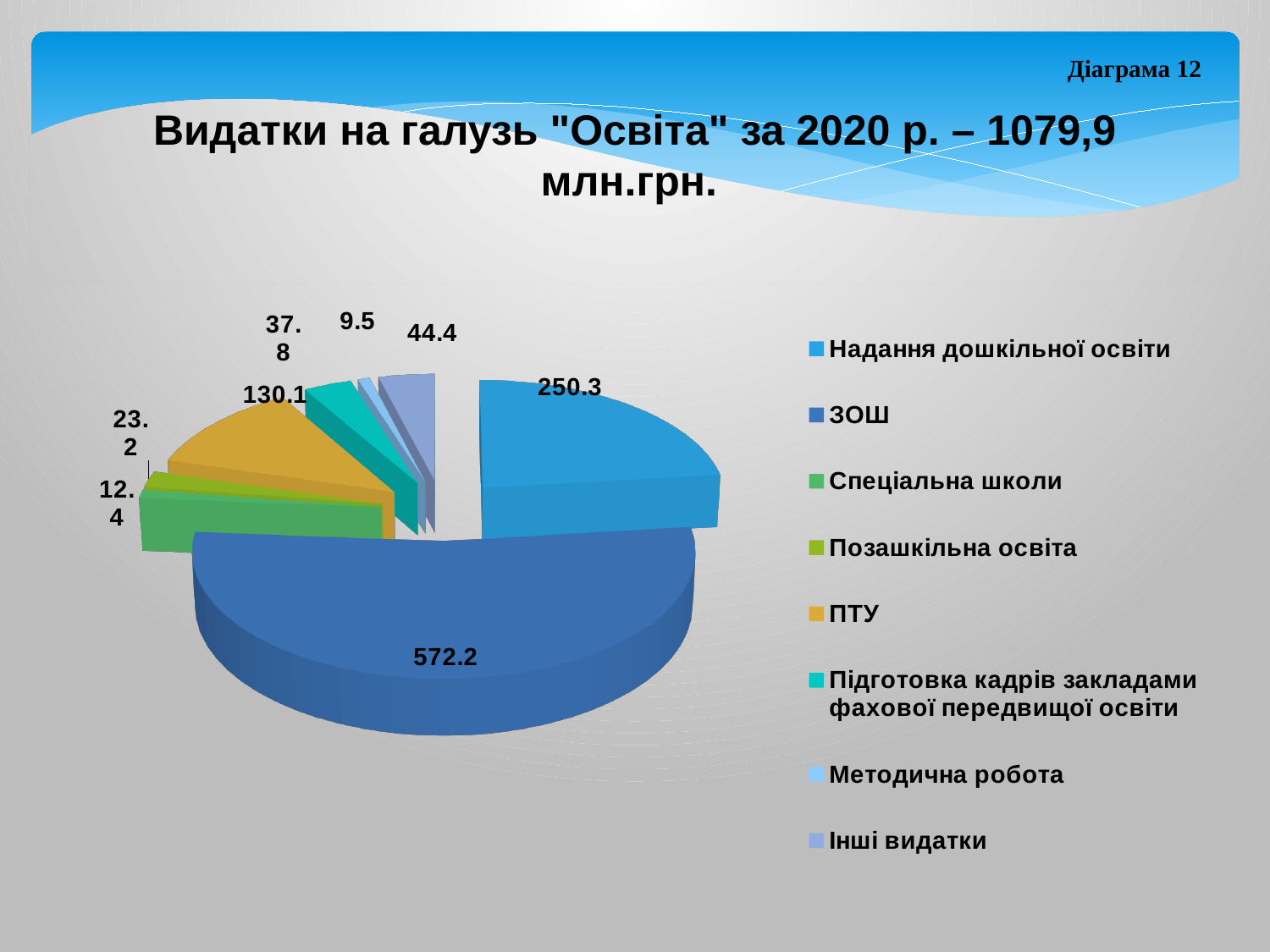

Діаграма 12
Видатки на галузь "Освіта" за 2020 р. – 1079,9 млн.грн.

[unsupported chart]